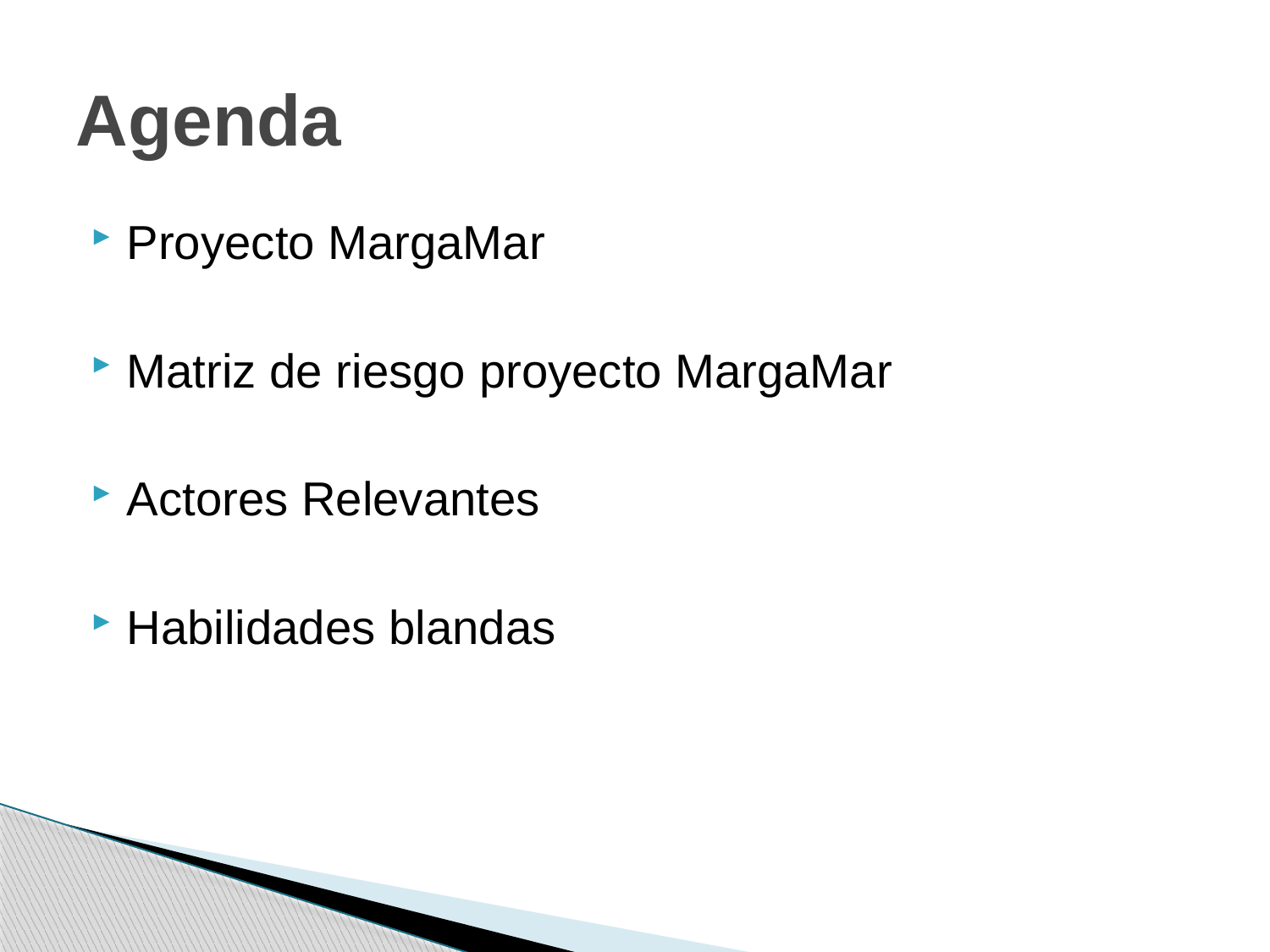

# Agenda
Proyecto MargaMar

Matriz de riesgo proyecto MargaMar

Actores Relevantes

Habilidades blandas